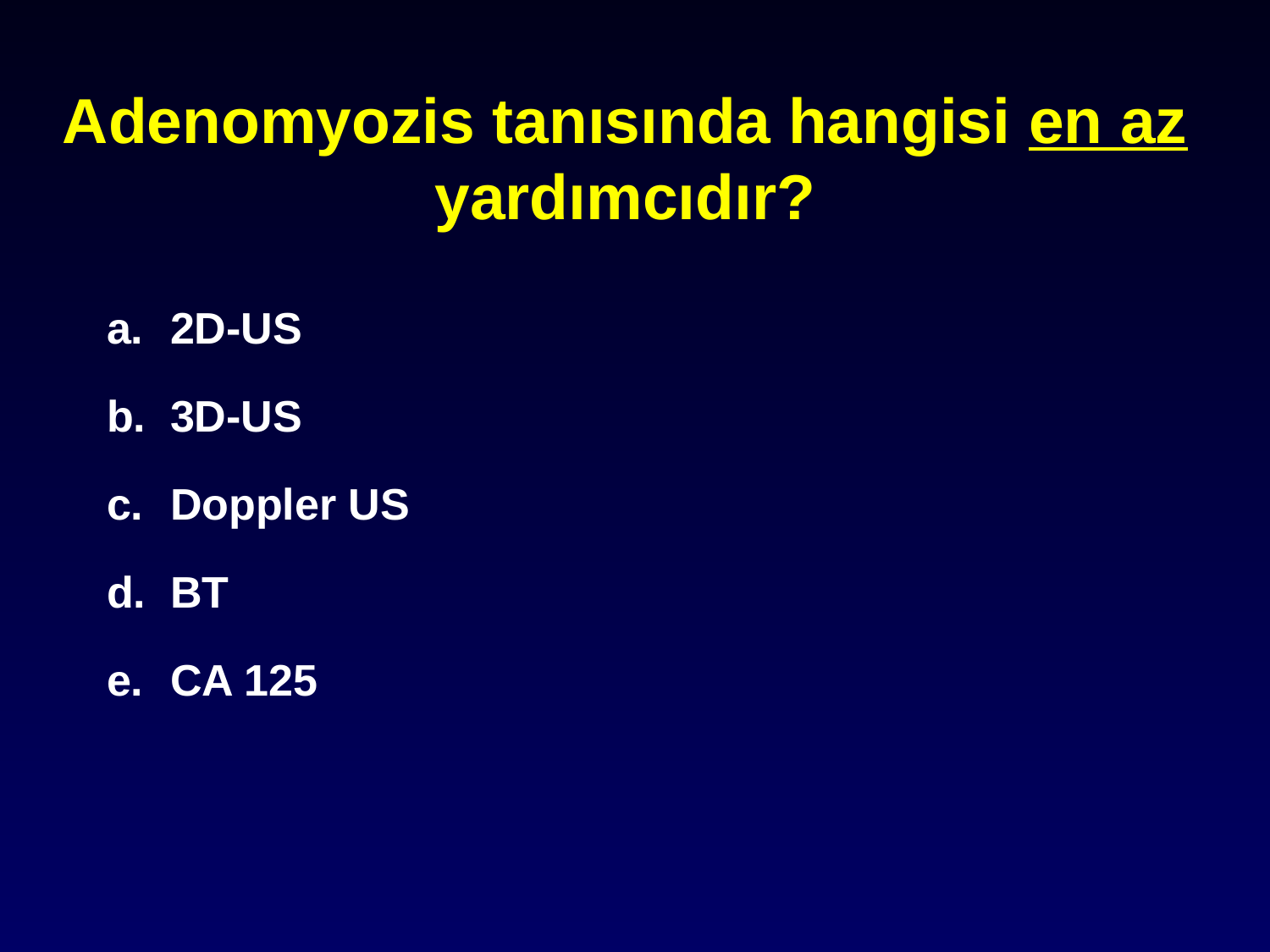

# Adenomyozis tanısında hangisi en az yardımcıdır?
2D-US
3D-US
Doppler US
BT
CA 125